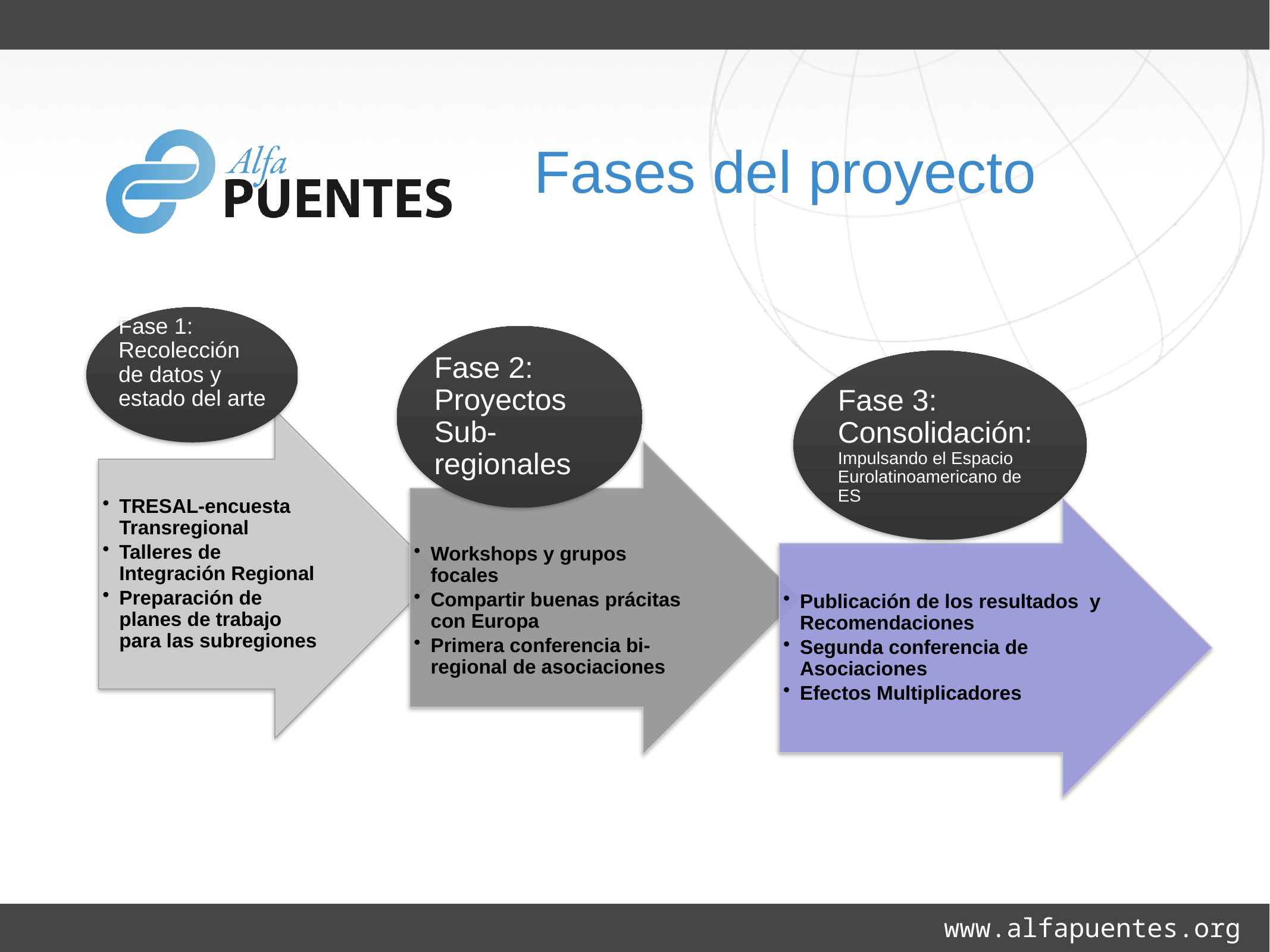

# Fases del proyecto
TRESAL-encuesta Transregional
Talleres de Integración Regional
Preparación de planes de trabajo para las subregiones
Fase 1: Recolección de datos y estado del arte

Workshops y grupos focales
Compartir buenas prácitas con Europa
Primera conferencia bi-regional de asociaciones
Fase 2:  Proyectos Sub-regionales
Publicación de los resultados  y Recomendaciones
Segunda conferencia de Asociaciones
Efectos Multiplicadores
Fase 3:  Consolidación: Impulsando el Espacio Eurolatinoamericano de ES